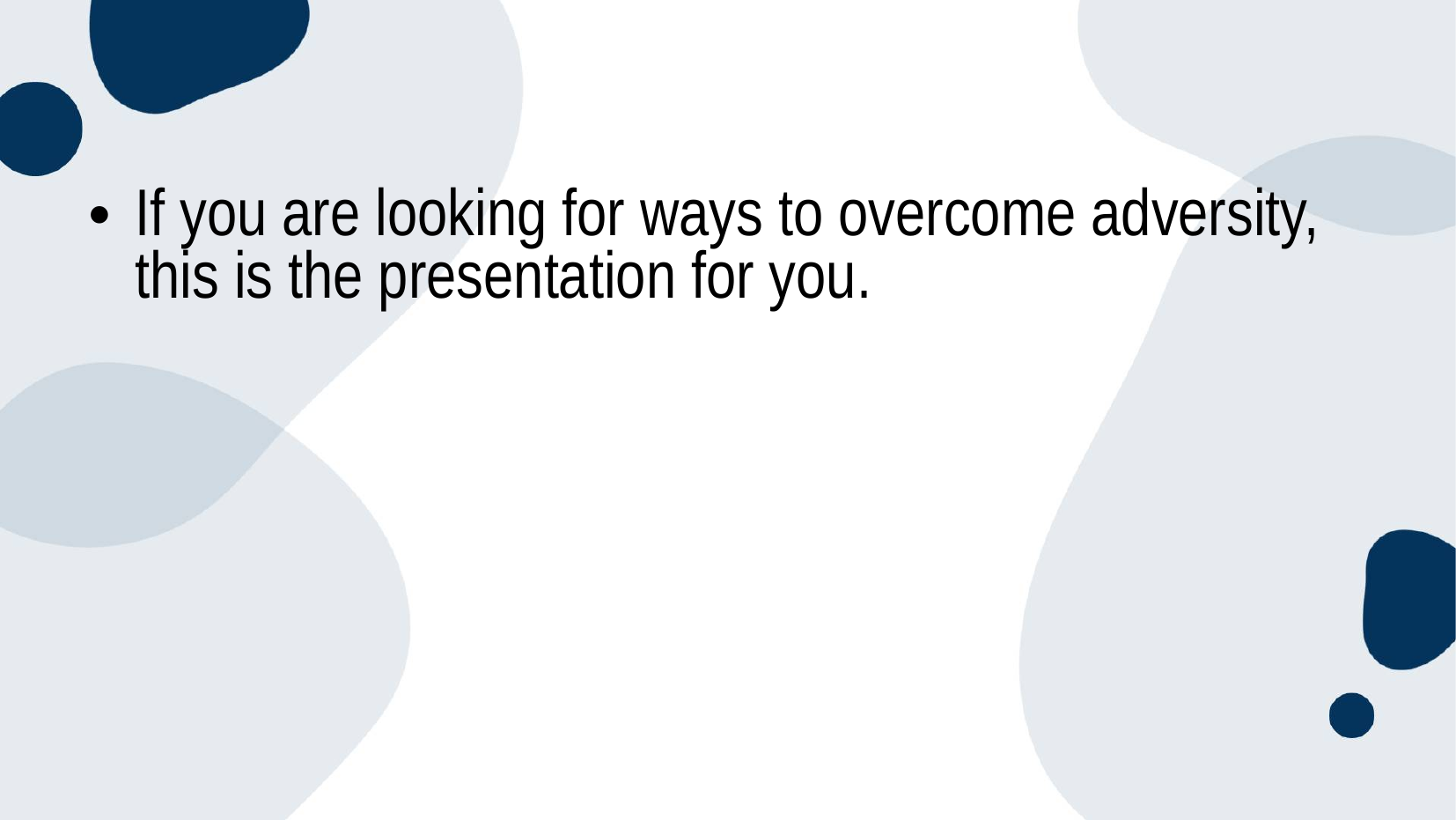

#
If you are looking for ways to overcome adversity, this is the presentation for you.